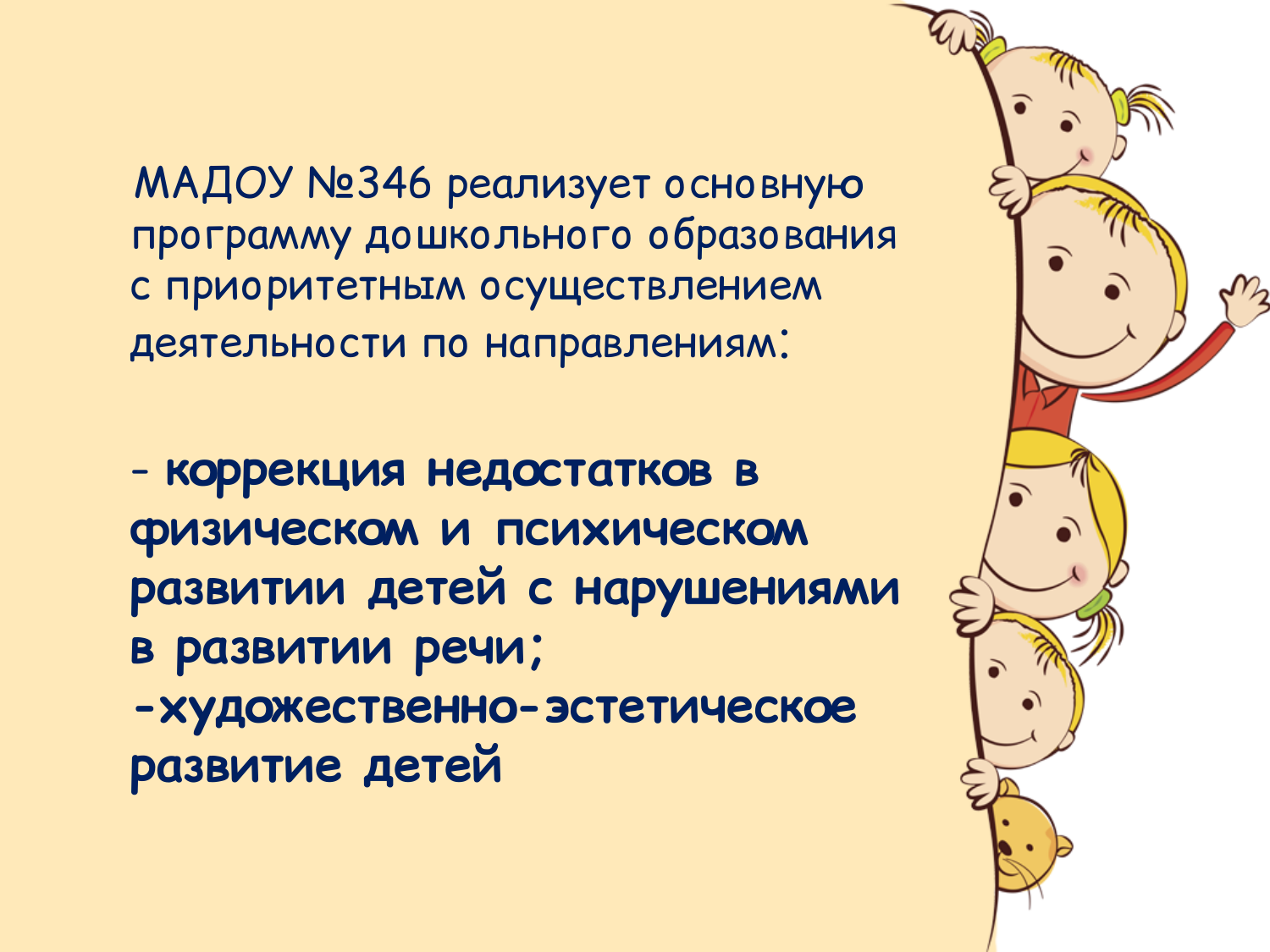

МАДОУ №346 реализует основную программу дошкольного образования с приоритетным осуществлением деятельности по направлениям:
- коррекция недостатков в физическом и психическом развитии детей с нарушениями в развитии речи;
-художественно-эстетическое  развитие детей